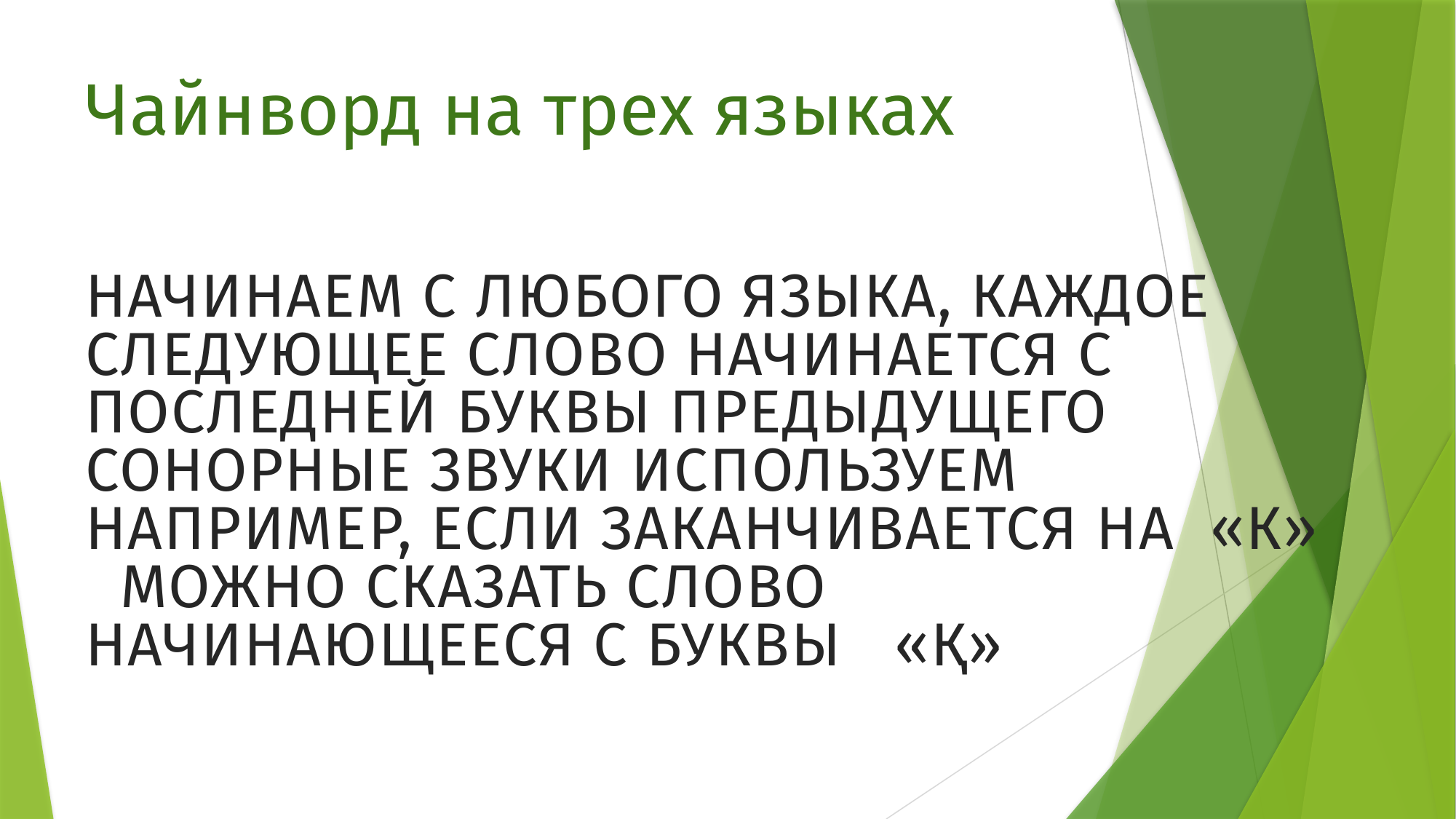

# Чайнворд на трех языках
Начинаем с любого языка, каждое следующее слово начинается с последней буквы предыдущего
Сонорные звуки используем
Например, если заканчивается на  «к»   можно сказать слово начинающееся с буквы   «қ»